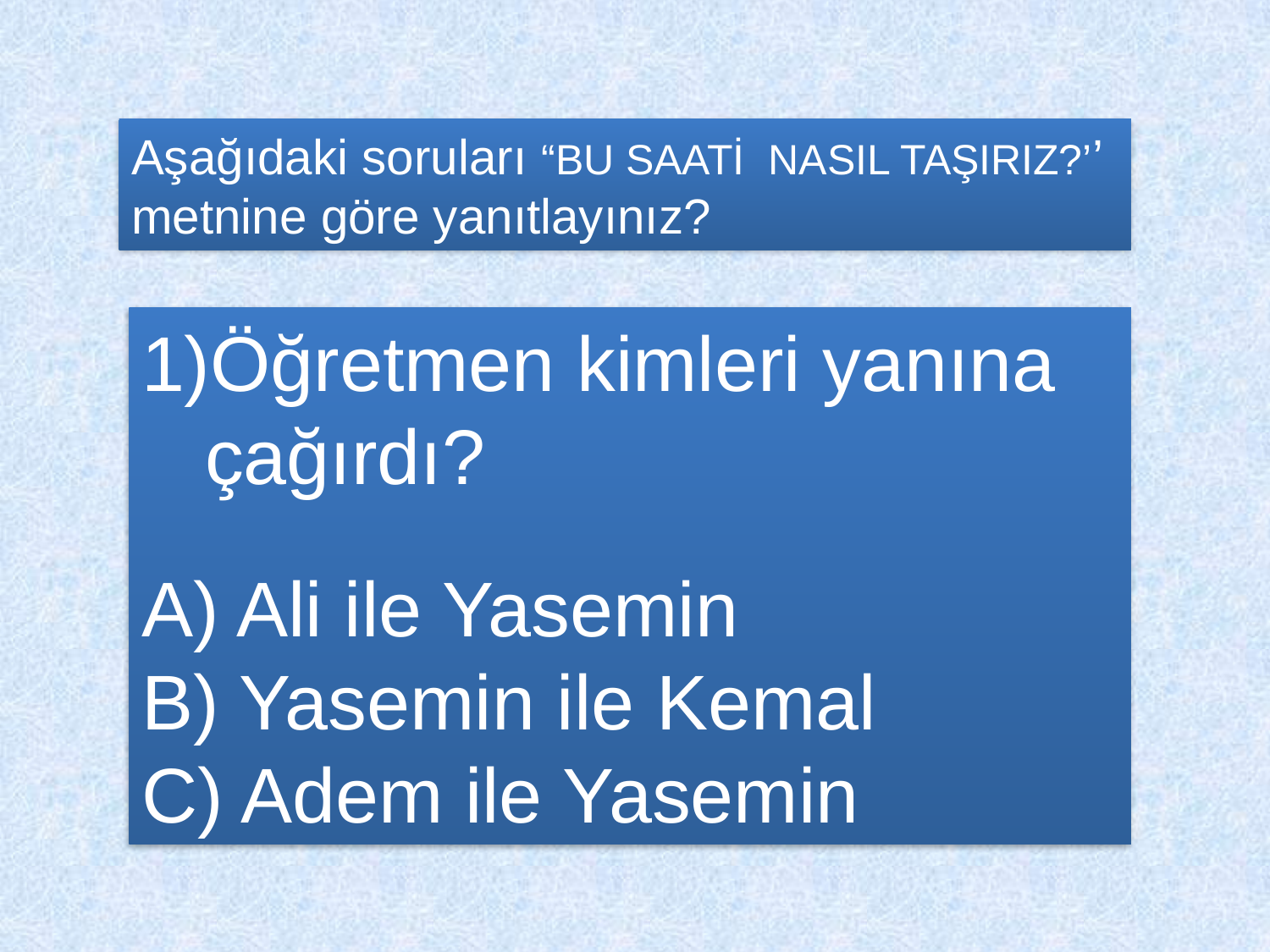

Aşağıdaki soruları “BU SAATİ  NASIL TAŞIRIZ?’’ metnine göre yanıtlayınız?
Öğretmen kimleri yanına çağırdı?

A) Ali ile Yasemin
B) Yasemin ile Kemal
C) Adem ile Yasemin